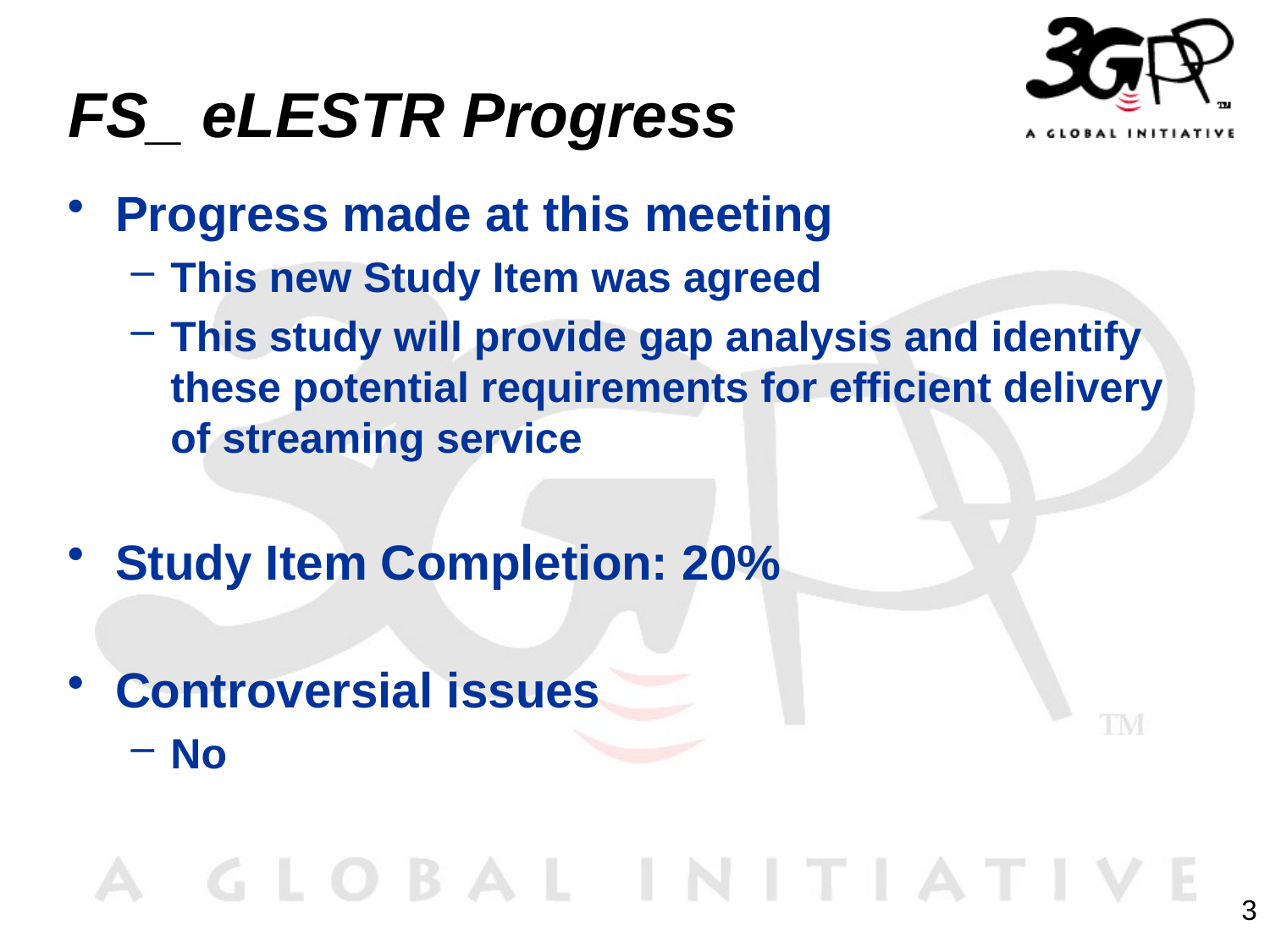

# FS_ eLESTR Progress
Progress made at this meeting
This new Study Item was agreed
This study will provide gap analysis and identify these potential requirements for efficient delivery of streaming service

Study Item Completion: 20%

Controversial issues
No
3